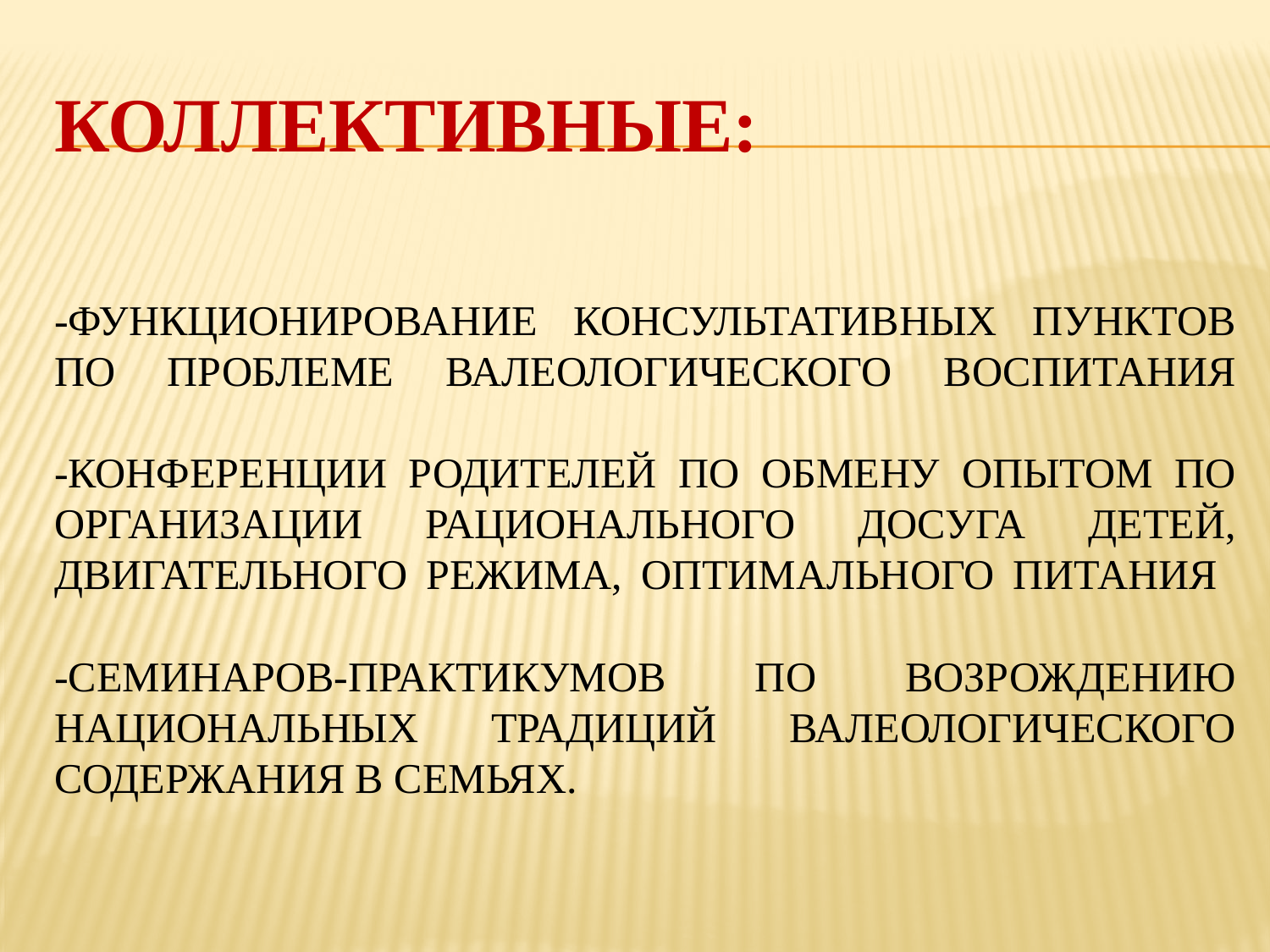

# Коллективные: -функционирование консультативных пунктов по проблеме валеологического воспитания -конференции родителей по обмену опытом по организации рационального досуга детей, двигательного режима, оптимального питания -семинаров-практикумов по возрождению национальных традиций валеологического содержания в семьях.